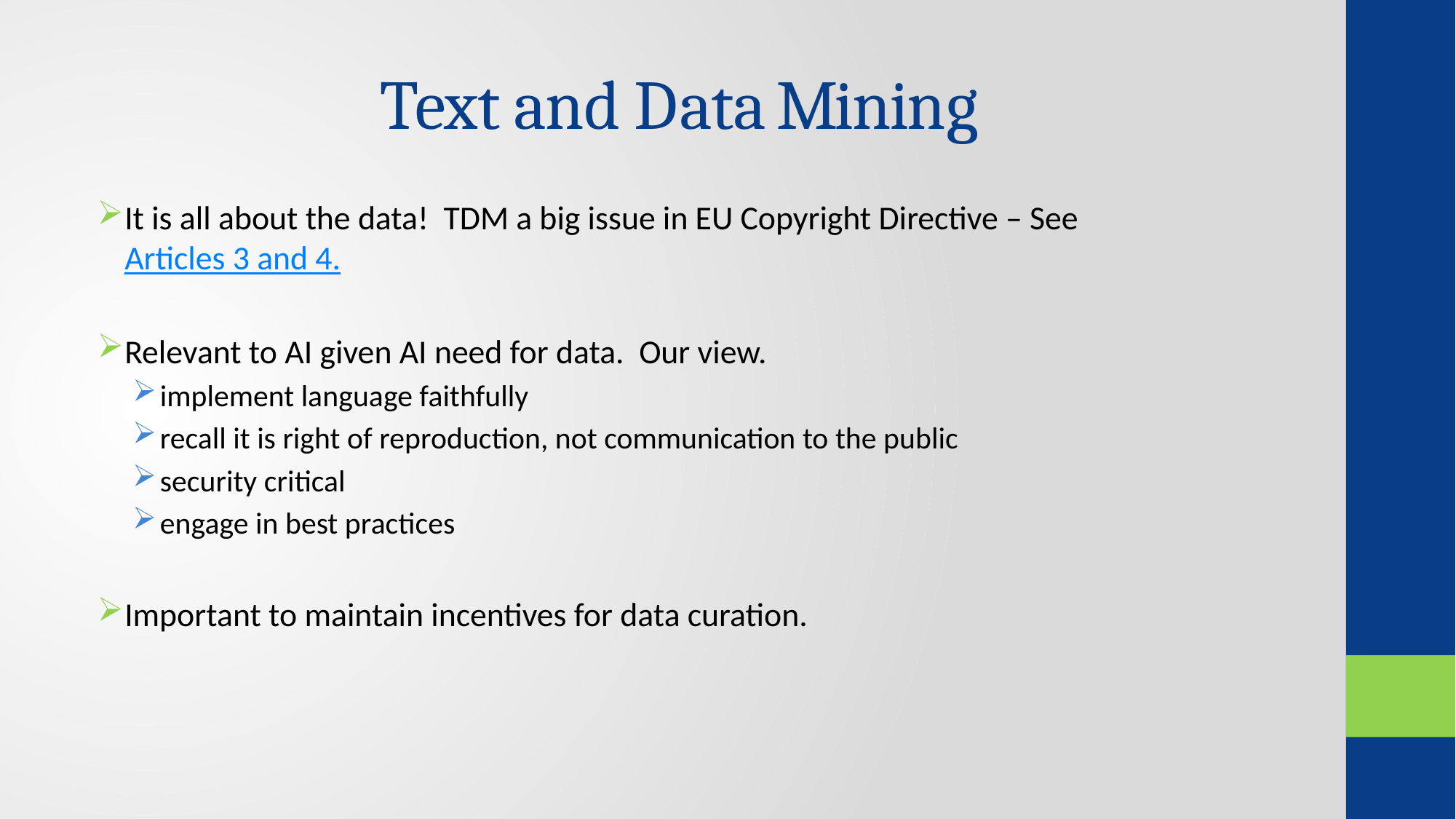

# Text and Data Mining
It is all about the data!  TDM a big issue in EU Copyright Directive – See Articles 3 and 4.

Relevant to AI given AI need for data.  Our view.
implement language faithfully
recall it is right of reproduction, not communication to the public
security critical
engage in best practices

Important to maintain incentives for data curation.